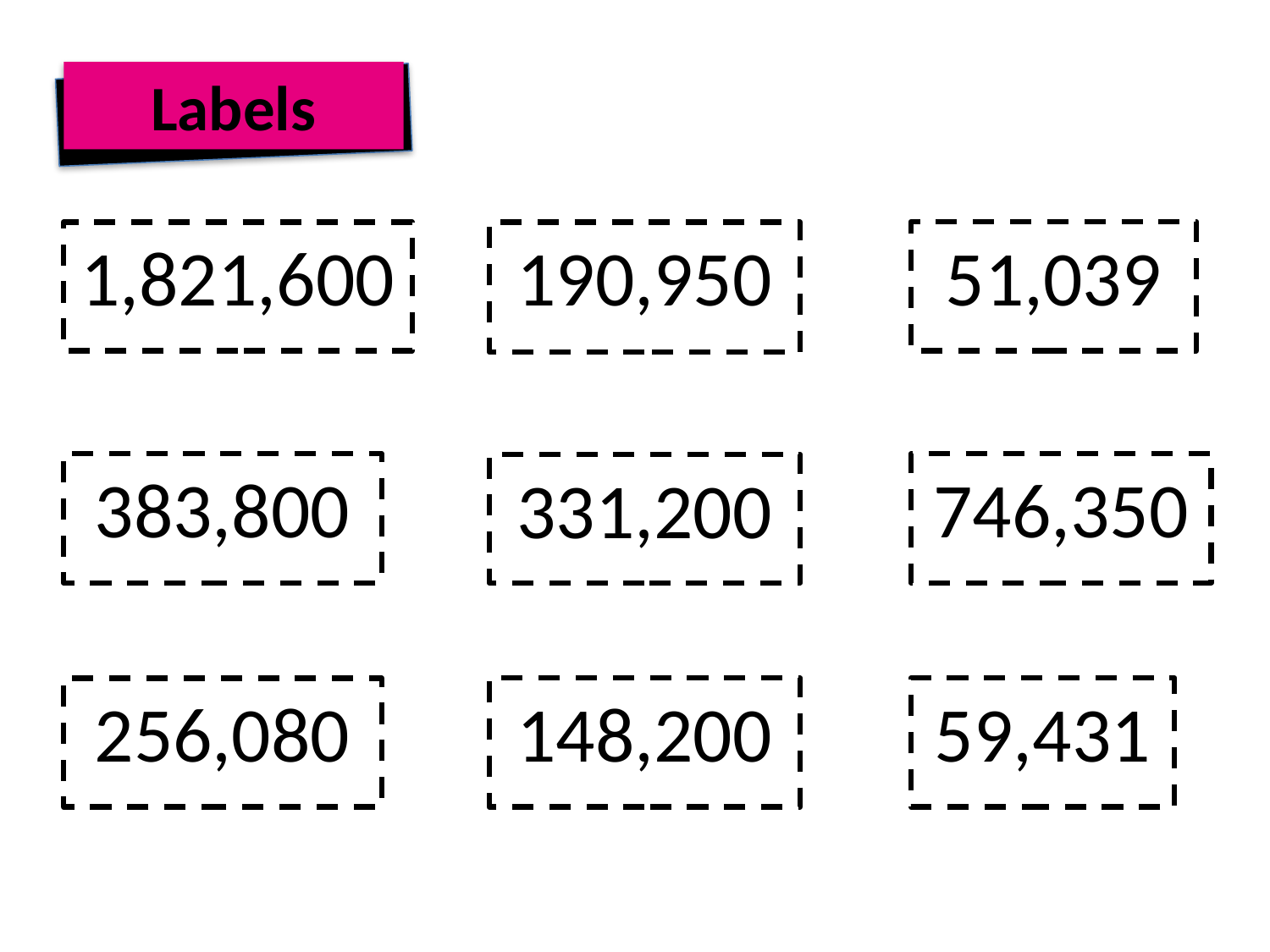

Labels

51,039
1,821,600

190,950
383,800
746,350
331,200
148,200
59,431
256,080